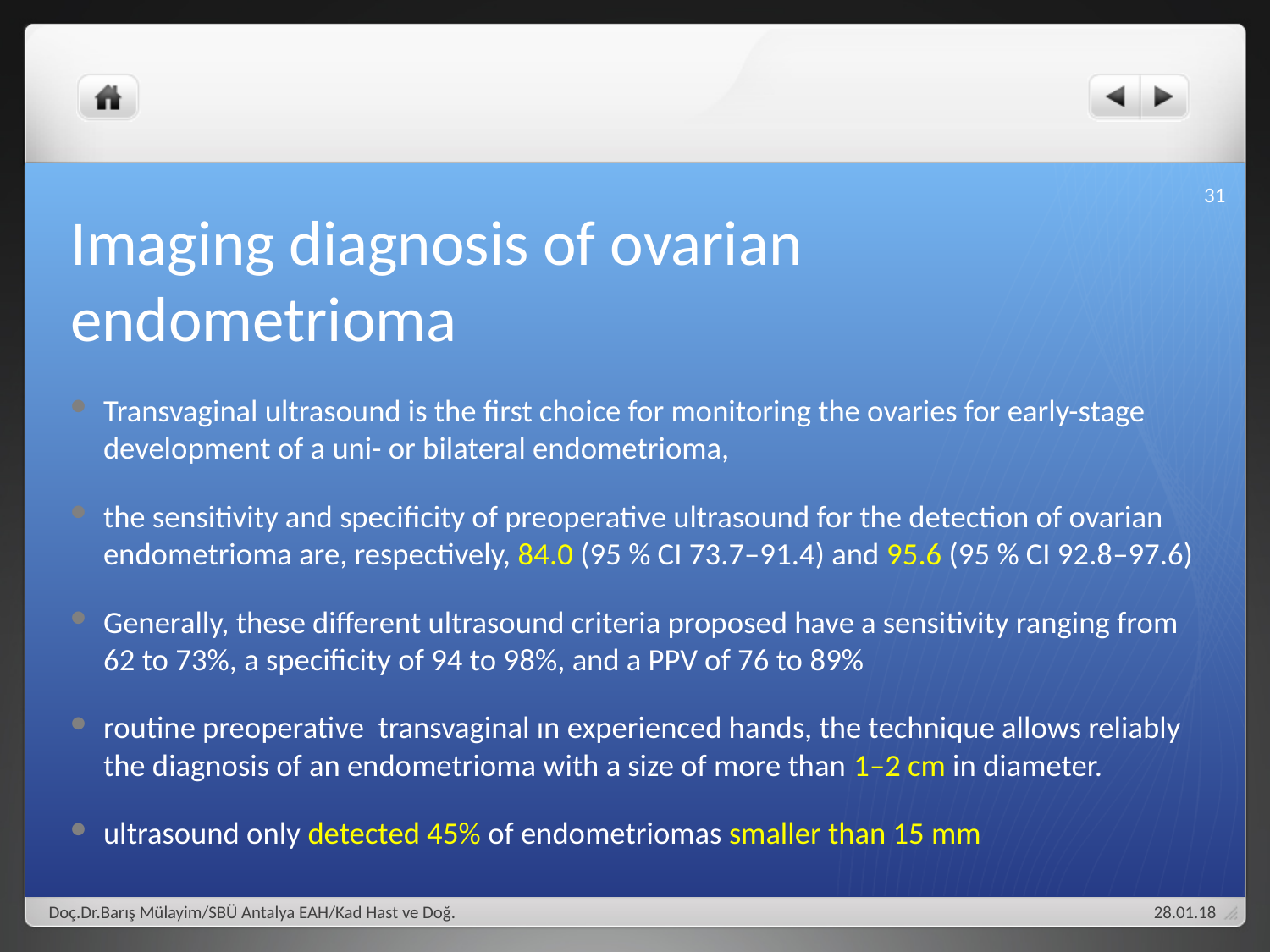

31
# Imaging diagnosis of ovarian endometrioma
Transvaginal ultrasound is the first choice for monitoring the ovaries for early-stage development of a uni- or bilateral endometrioma,
the sensitivity and specificity of preoperative ultrasound for the detection of ovarian endometrioma are, respectively, 84.0 (95 % CI 73.7–91.4) and 95.6 (95 % CI 92.8–97.6)
Generally, these different ultrasound criteria proposed have a sensitivity ranging from 62 to 73%, a specificity of 94 to 98%, and a PPV of 76 to 89%
routine preoperative  transvaginal ın experienced hands, the technique allows reliably the diagnosis of an endometrioma with a size of more than 1–2 cm in diameter.
ultrasound only detected 45% of endometriomas smaller than 15 mm
Doç.Dr.Barış Mülayim/SBÜ Antalya EAH/Kad Hast ve Doğ.
28.01.18